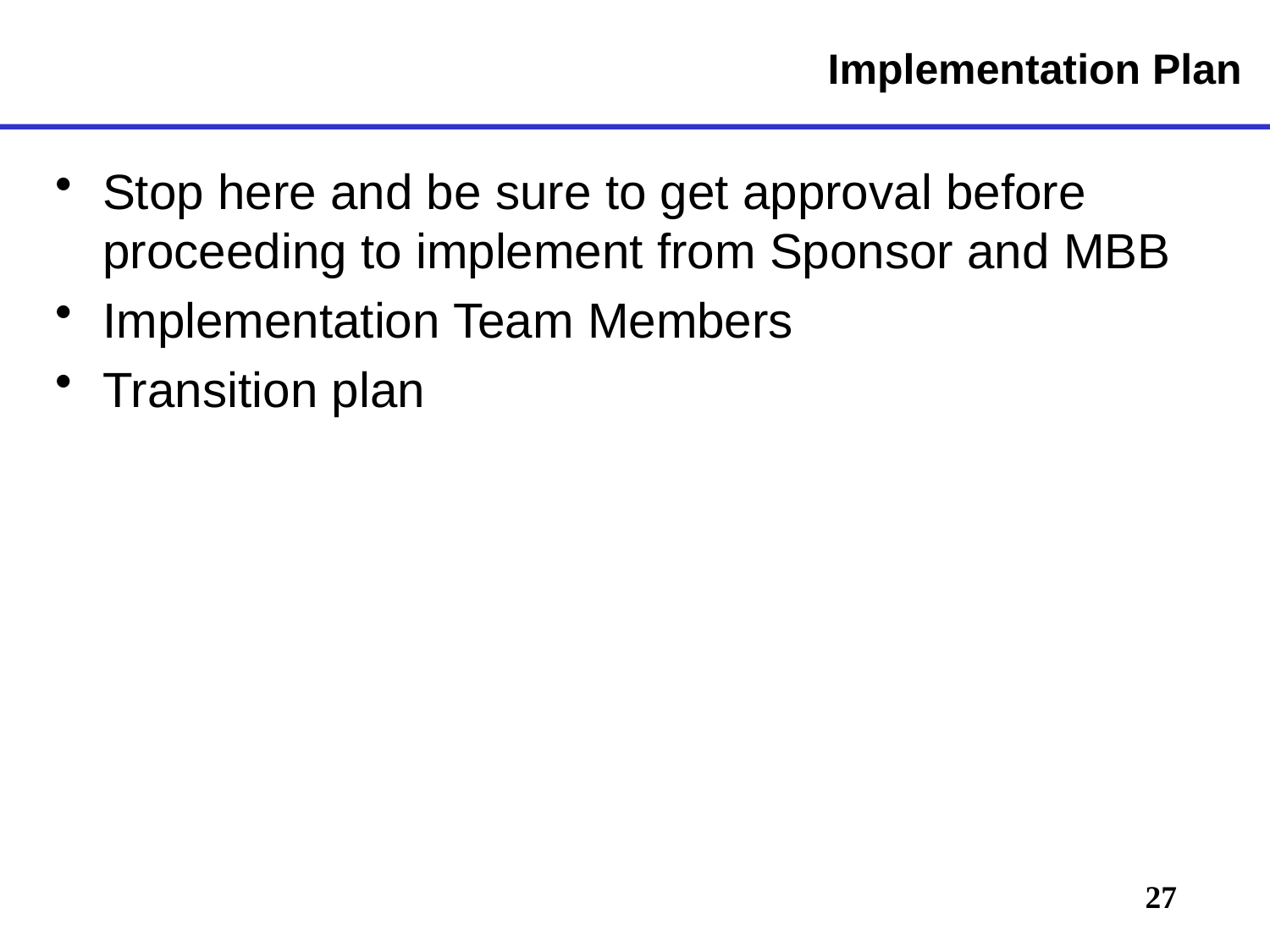

# Implementation Plan
Stop here and be sure to get approval before proceeding to implement from Sponsor and MBB
Implementation Team Members
Transition plan